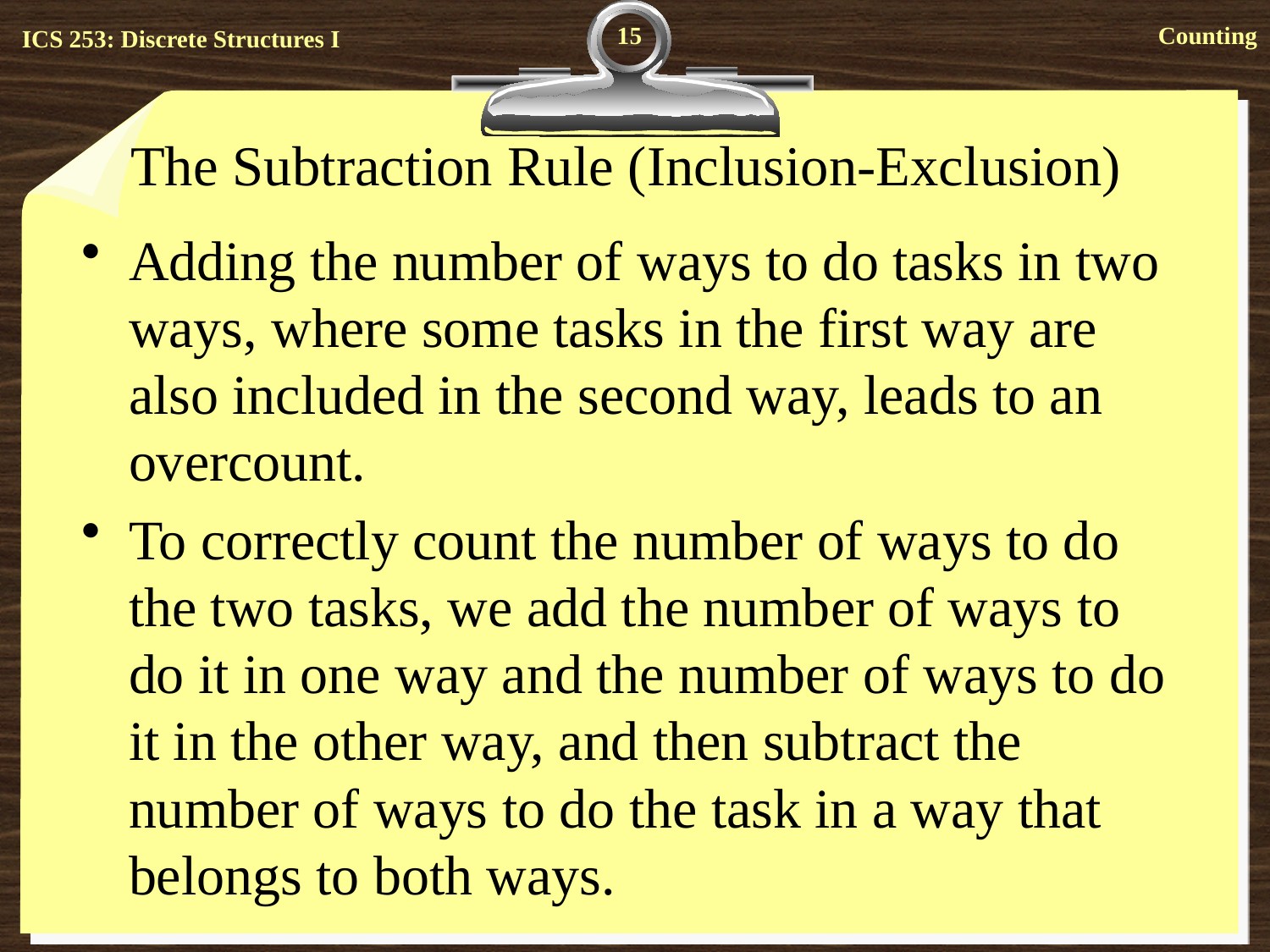

15
# The Subtraction Rule (Inclusion-Exclusion)
Adding the number of ways to do tasks in two ways, where some tasks in the first way are also included in the second way, leads to an overcount.
To correctly count the number of ways to do the two tasks, we add the number of ways to do it in one way and the number of ways to do it in the other way, and then subtract the number of ways to do the task in a way that belongs to both ways.